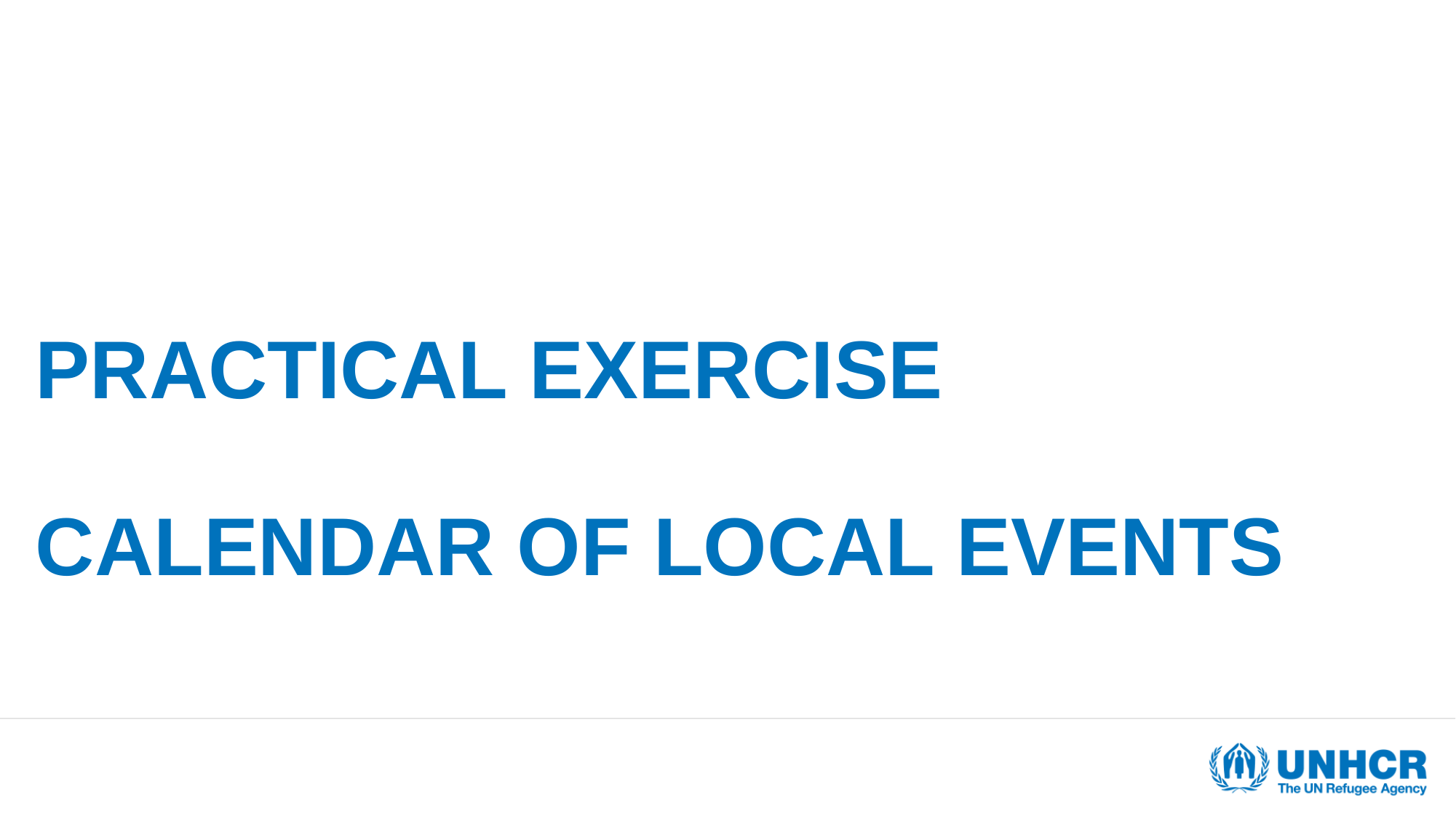

# Practical Exercise Calendar of local events